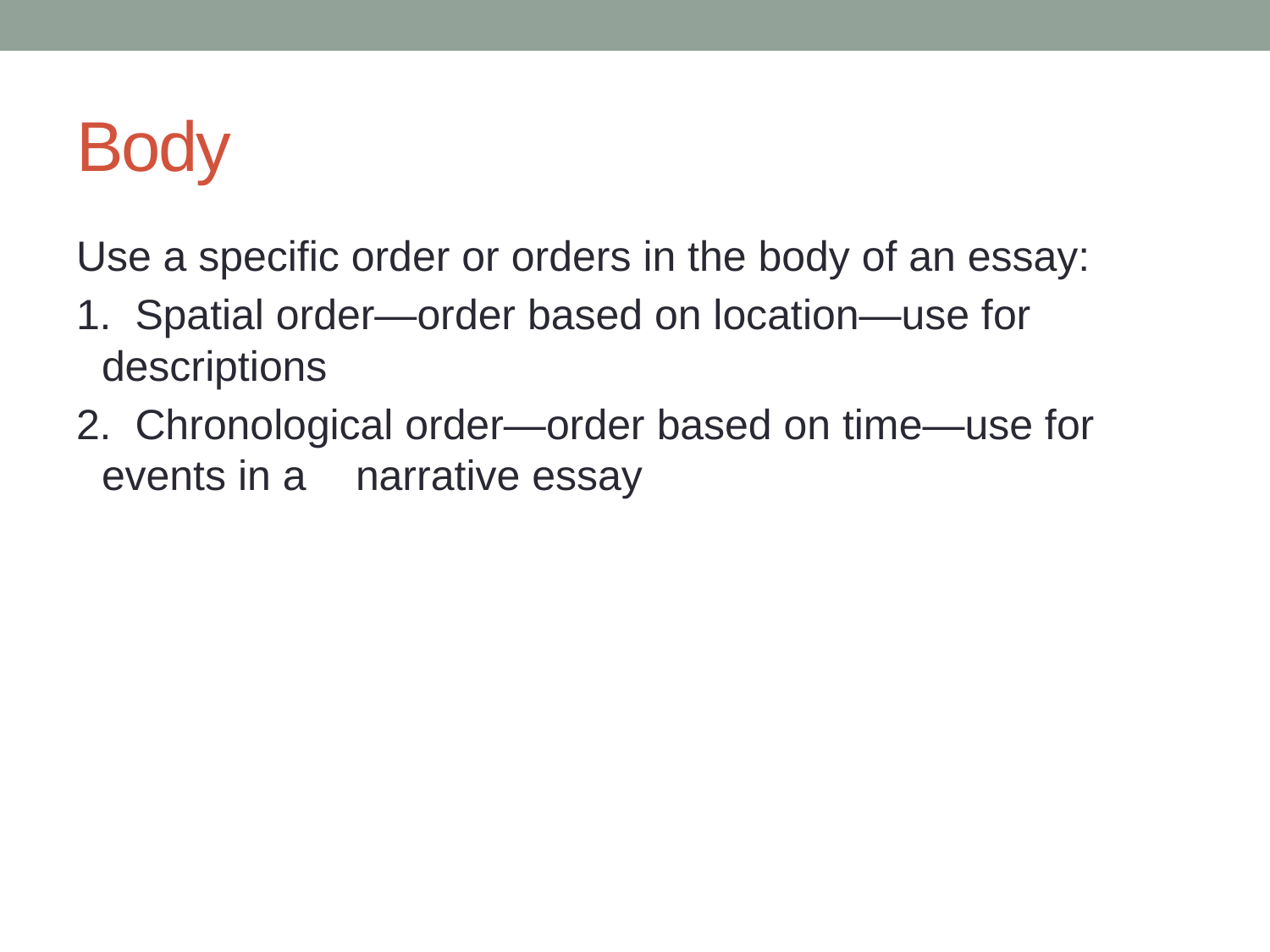

# Body
Use a specific order or orders in the body of an essay:
1.  Spatial order—order based on location—use for descriptions
2.  Chronological order—order based on time—use for events in a 	narrative essay